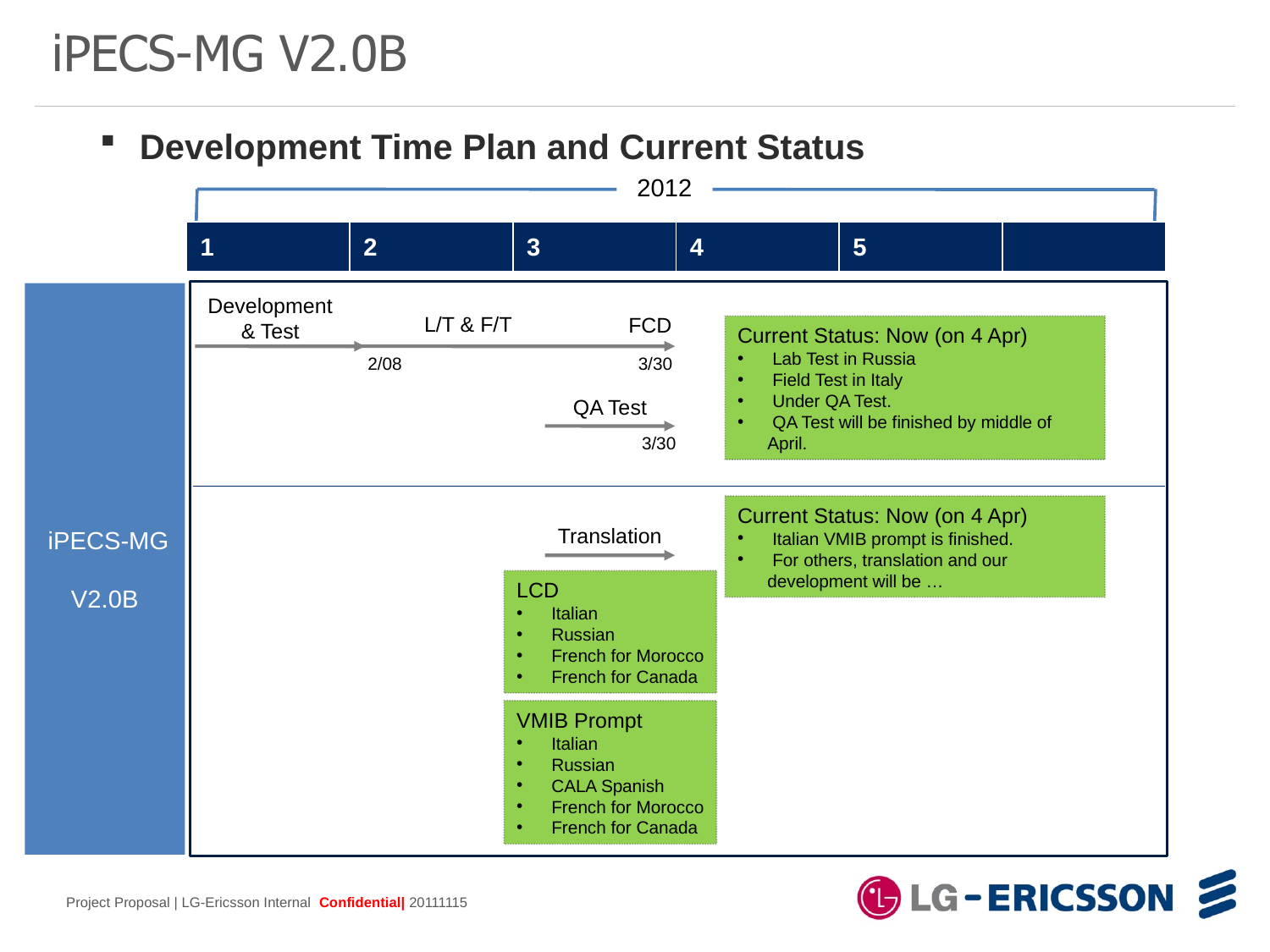

iPECS-MG V2.0B
 Development Time Plan and Current Status

2012
| 1 | 2 | 3 | 4 | 5 |  |
| --- | --- | --- | --- | --- | --- |

 iPECS-MG

V2.0B
Development
& Test
L/T & F/T
FCD
Current Status: Now (on 4 Apr)
 Lab Test in Russia
 Field Test in Italy
 Under QA Test.
 QA Test will be finished by middle of April.
2/08
3/30

QA Test

3/30
Current Status: Now (on 4 Apr)
 Italian VMIB prompt is finished.
 For others, translation and our development will be …
Translation

LCD
 Italian
 Russian
 French for Morocco
 French for Canada
VMIB Prompt
 Italian
 Russian
 CALA Spanish
 French for Morocco
 French for Canada